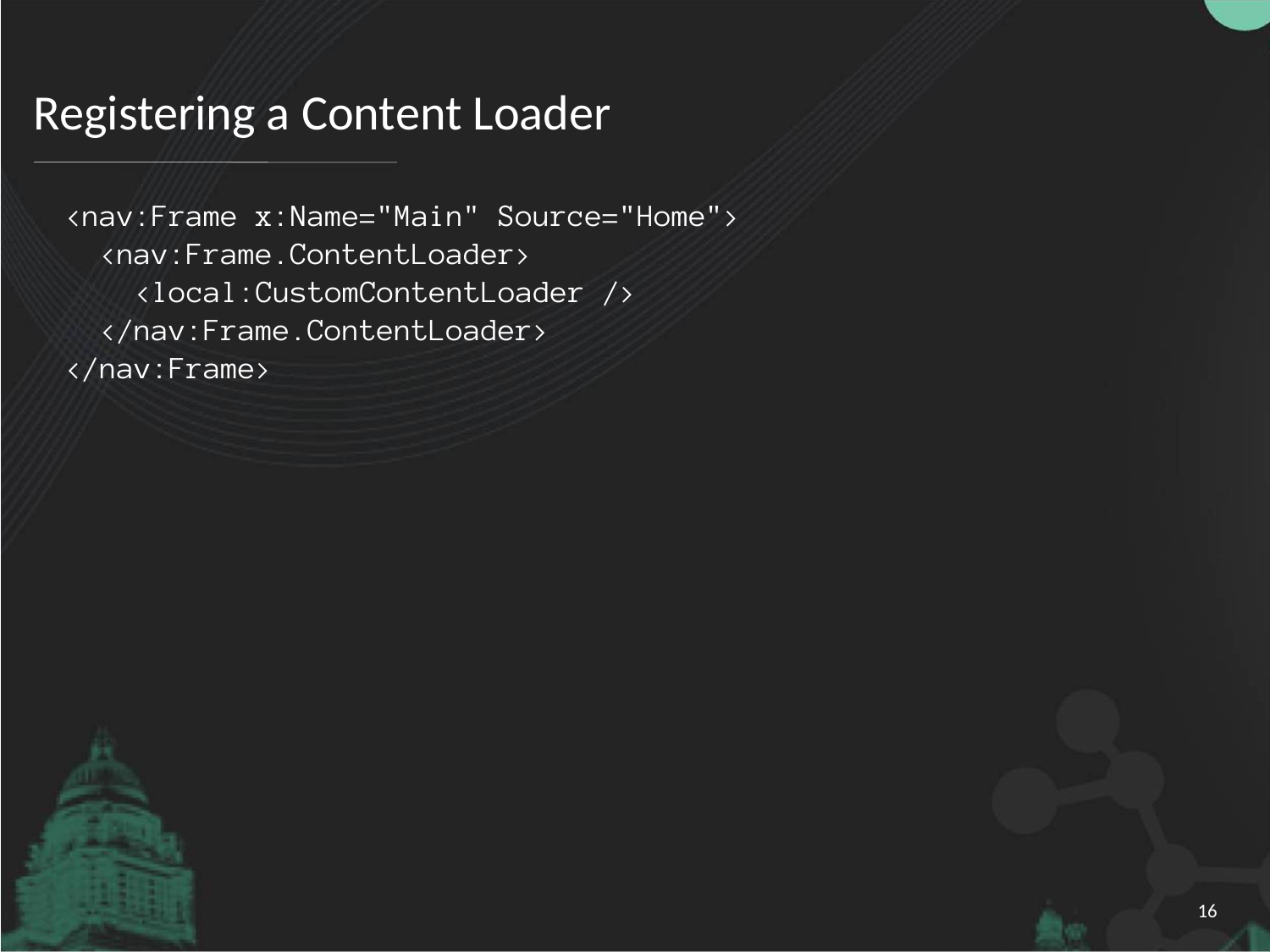

# Registering a Content Loader
<nav:Frame x:Name="Main" Source="Home">
  <nav:Frame.ContentLoader>
    <local:CustomContentLoader />
  </nav:Frame.ContentLoader>
</nav:Frame>
16